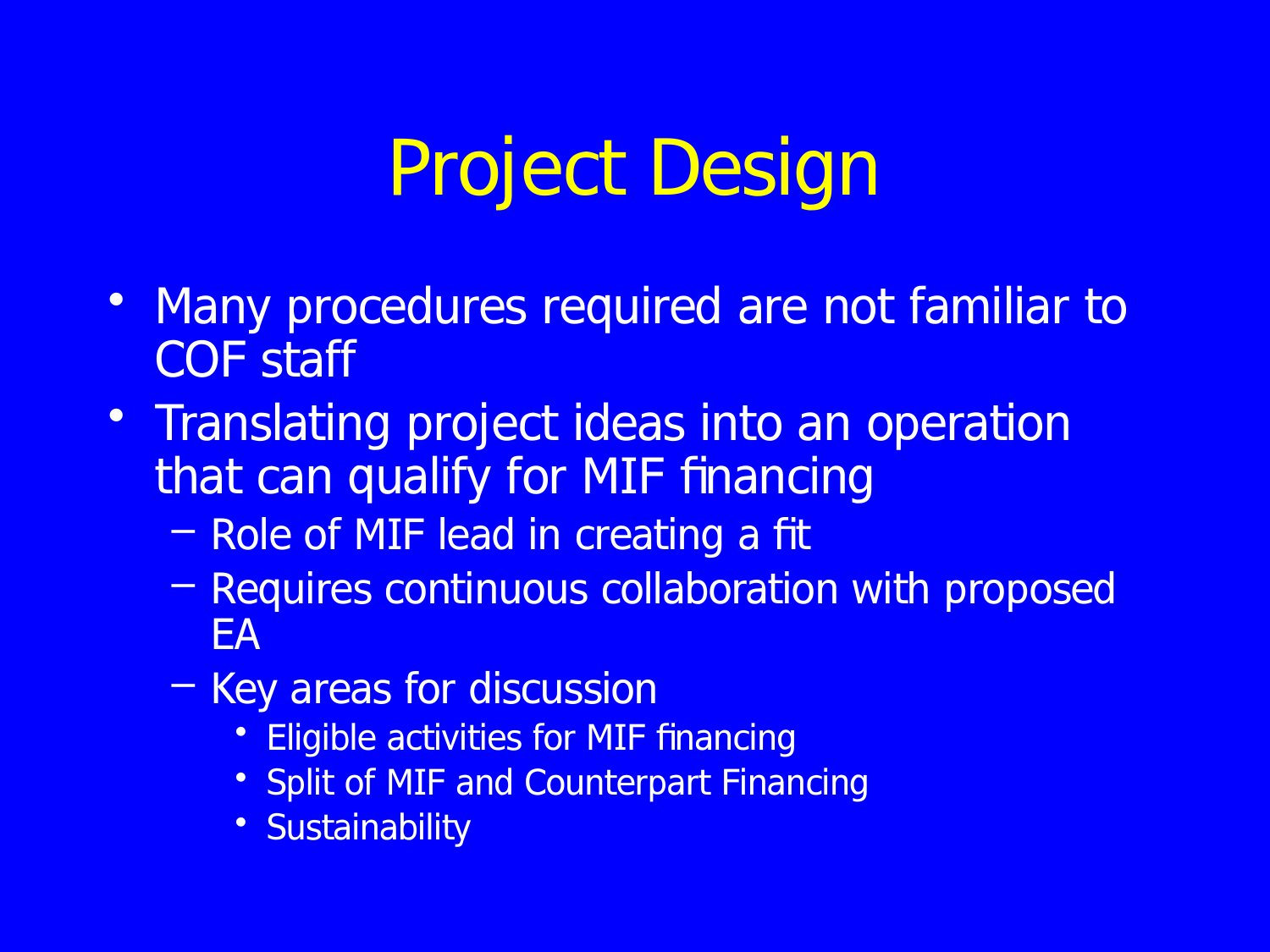

# Project Design
Many procedures required are not familiar to COF staff
Translating project ideas into an operation that can qualify for MIF financing
Role of MIF lead in creating a fit
Requires continuous collaboration with proposed EA
Key areas for discussion
Eligible activities for MIF financing
Split of MIF and Counterpart Financing
Sustainability